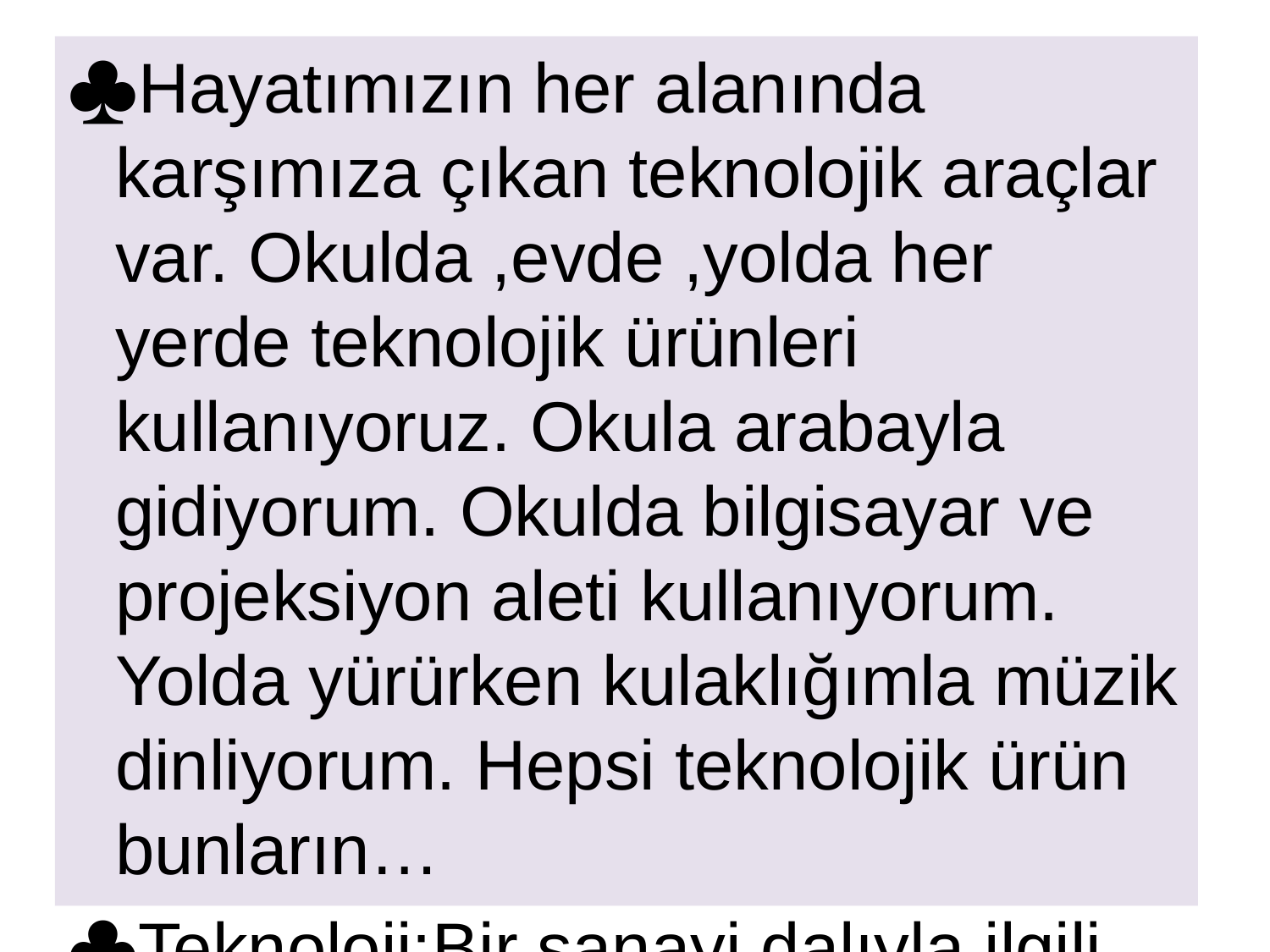

♣Hayatımızın her alanında karşımıza çıkan teknolojik araçlar var. Okulda ,evde ,yolda her yerde teknolojik ürünleri kullanıyoruz. Okula arabayla gidiyorum. Okulda bilgisayar ve projeksiyon aleti kullanıyorum. Yolda yürürken kulaklığımla müzik dinliyorum. Hepsi teknolojik ürün bunların…
♣Teknoloji:Bir sanayi dalıyla ilgili yapım yöntemlerini ,kullanılan araç ,gereç ve aletleri kapsayan bilgiye denir.